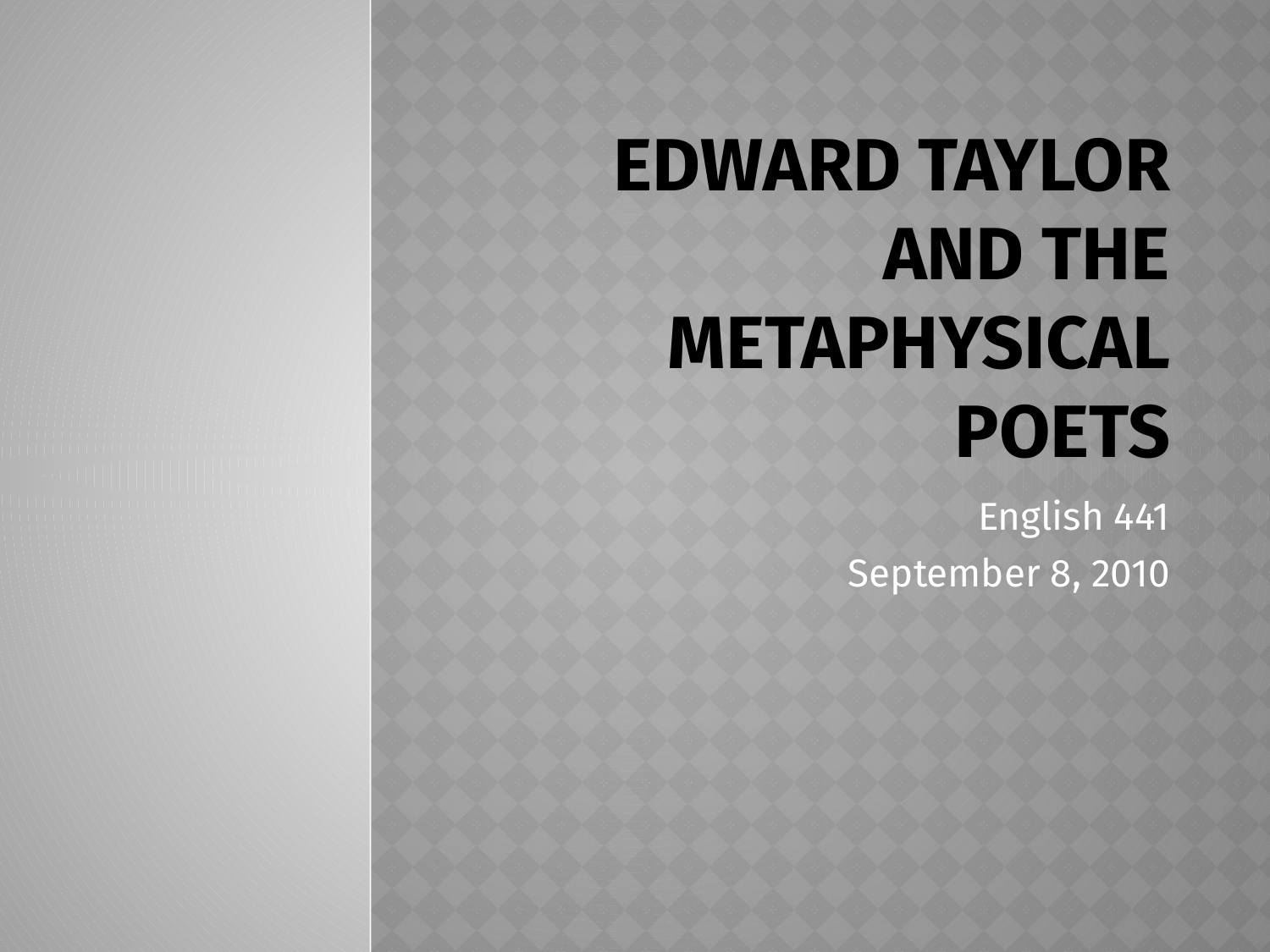

# Edward Taylor and the Metaphysical Poets
English 441
September 8, 2010